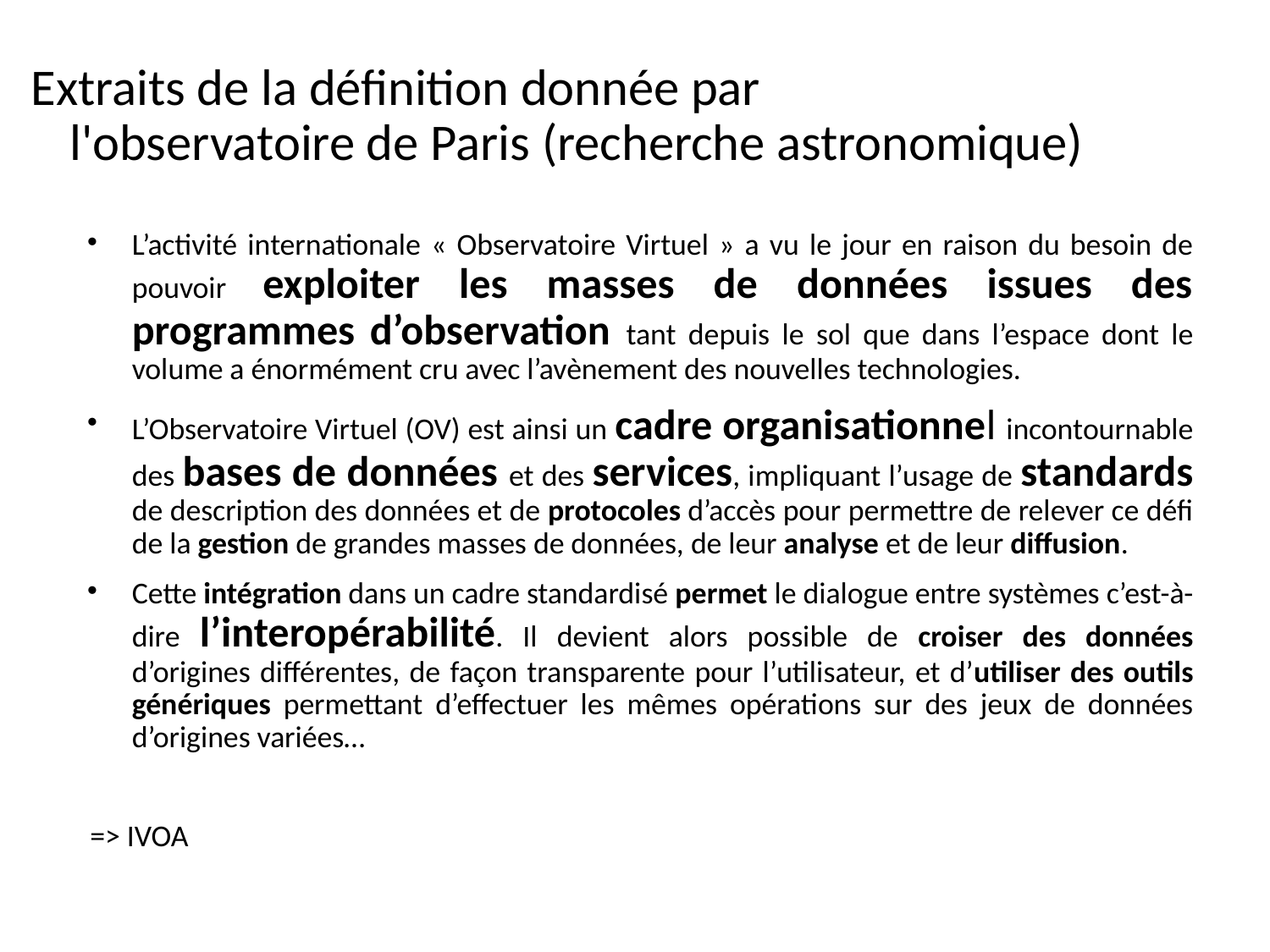

# Extraits de la définition donnée par l'observatoire de Paris (recherche astronomique)
L’activité internationale « Observatoire Virtuel » a vu le jour en raison du besoin de pouvoir exploiter les masses de données issues des programmes d’observation tant depuis le sol que dans l’espace dont le volume a énormément cru avec l’avènement des nouvelles technologies.
L’Observatoire Virtuel (OV) est ainsi un cadre organisationnel incontournable des bases de données et des services, impliquant l’usage de standards de description des données et de protocoles d’accès pour permettre de relever ce défi de la gestion de grandes masses de données, de leur analyse et de leur diffusion.
Cette intégration dans un cadre standardisé permet le dialogue entre systèmes c’est-à-dire l’interopérabilité. Il devient alors possible de croiser des données d’origines différentes, de façon transparente pour l’utilisateur, et d’utiliser des outils génériques permettant d’effectuer les mêmes opérations sur des jeux de données d’origines variées…

=> IVOA